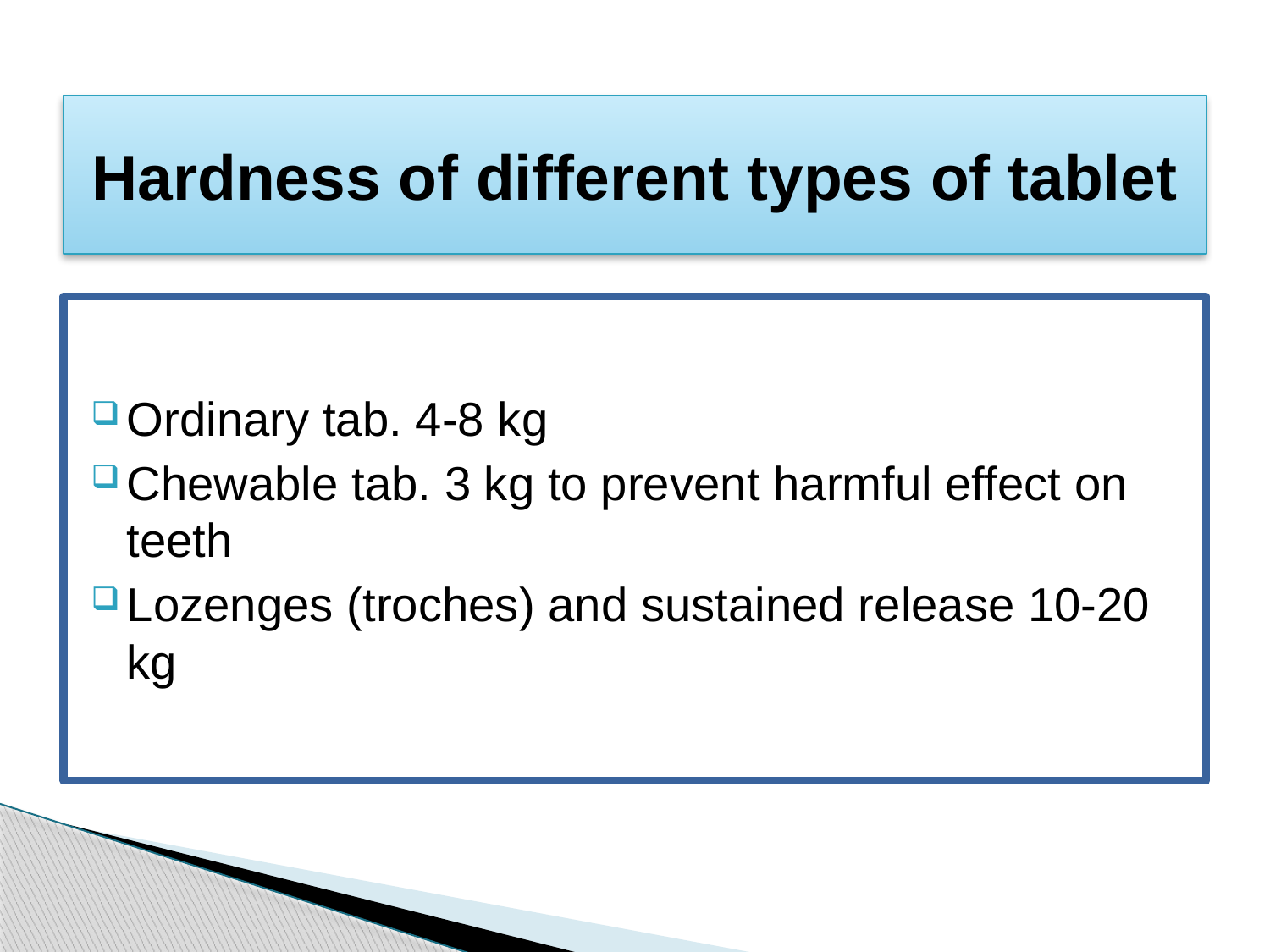

# Hardness of different types of tablet
Ordinary tab. 4-8 kg
Chewable tab. 3 kg to prevent harmful effect on teeth
Lozenges (troches) and sustained release 10-20 kg